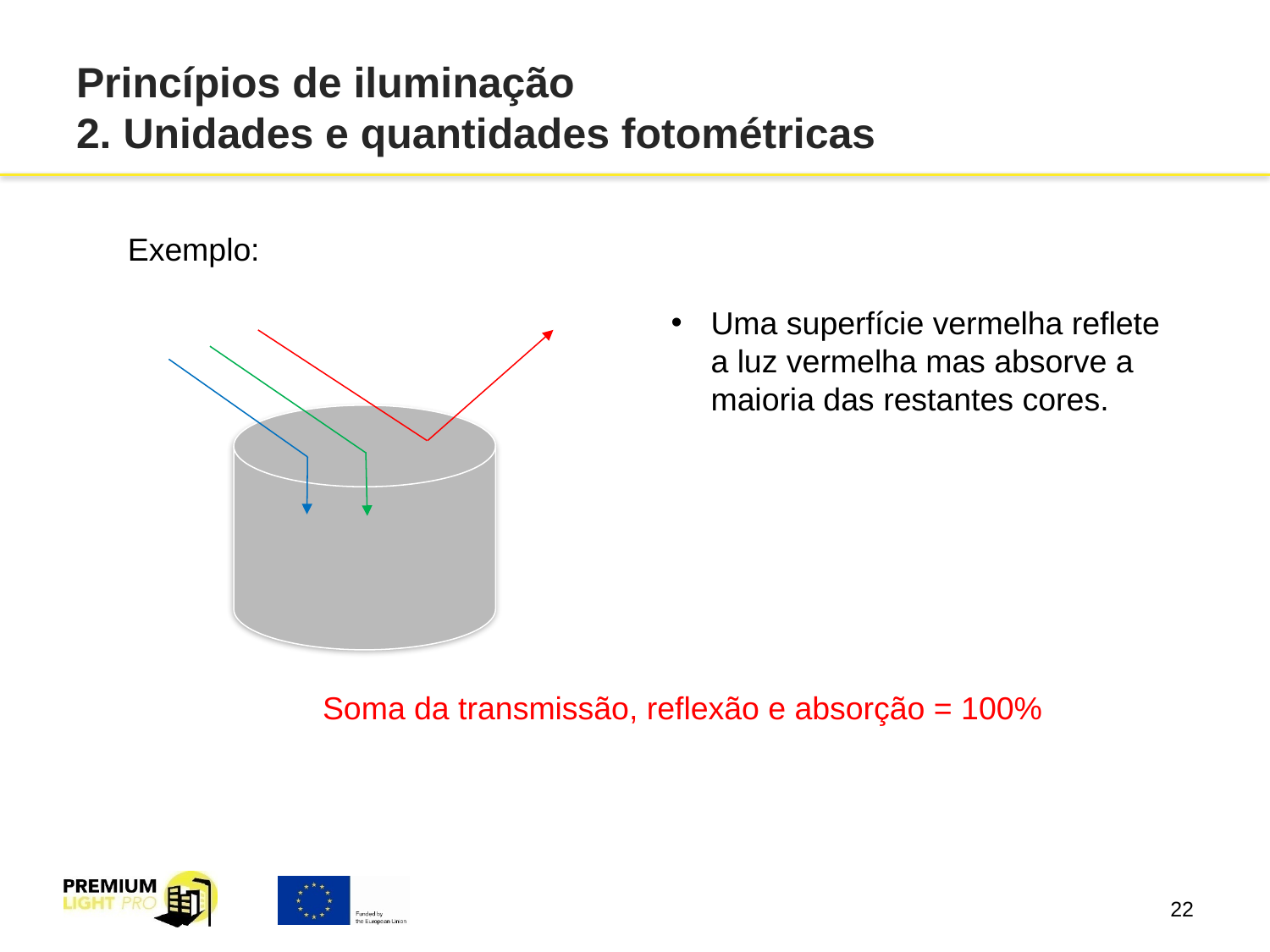

# Princípios de iluminação 2. Unidades e quantidades fotométricas
Exemplo:
Uma superfície vermelha reflete a luz vermelha mas absorve a maioria das restantes cores.

Soma da transmissão, reflexão e absorção = 100%